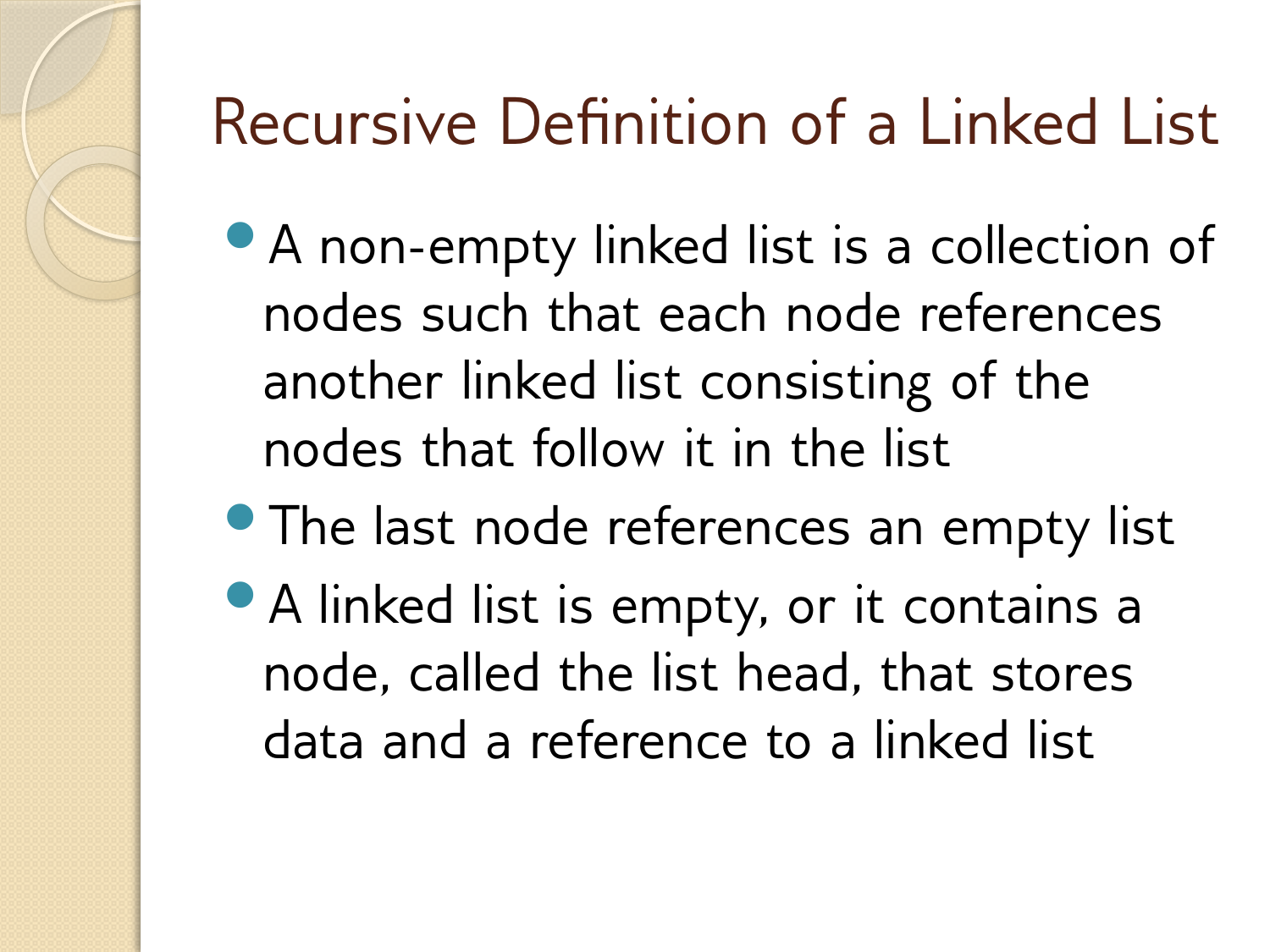

# Recursive Definition of a Linked List
A non-empty linked list is a collection of nodes such that each node references another linked list consisting of the nodes that follow it in the list
The last node references an empty list
A linked list is empty, or it contains a node, called the list head, that stores data and a reference to a linked list